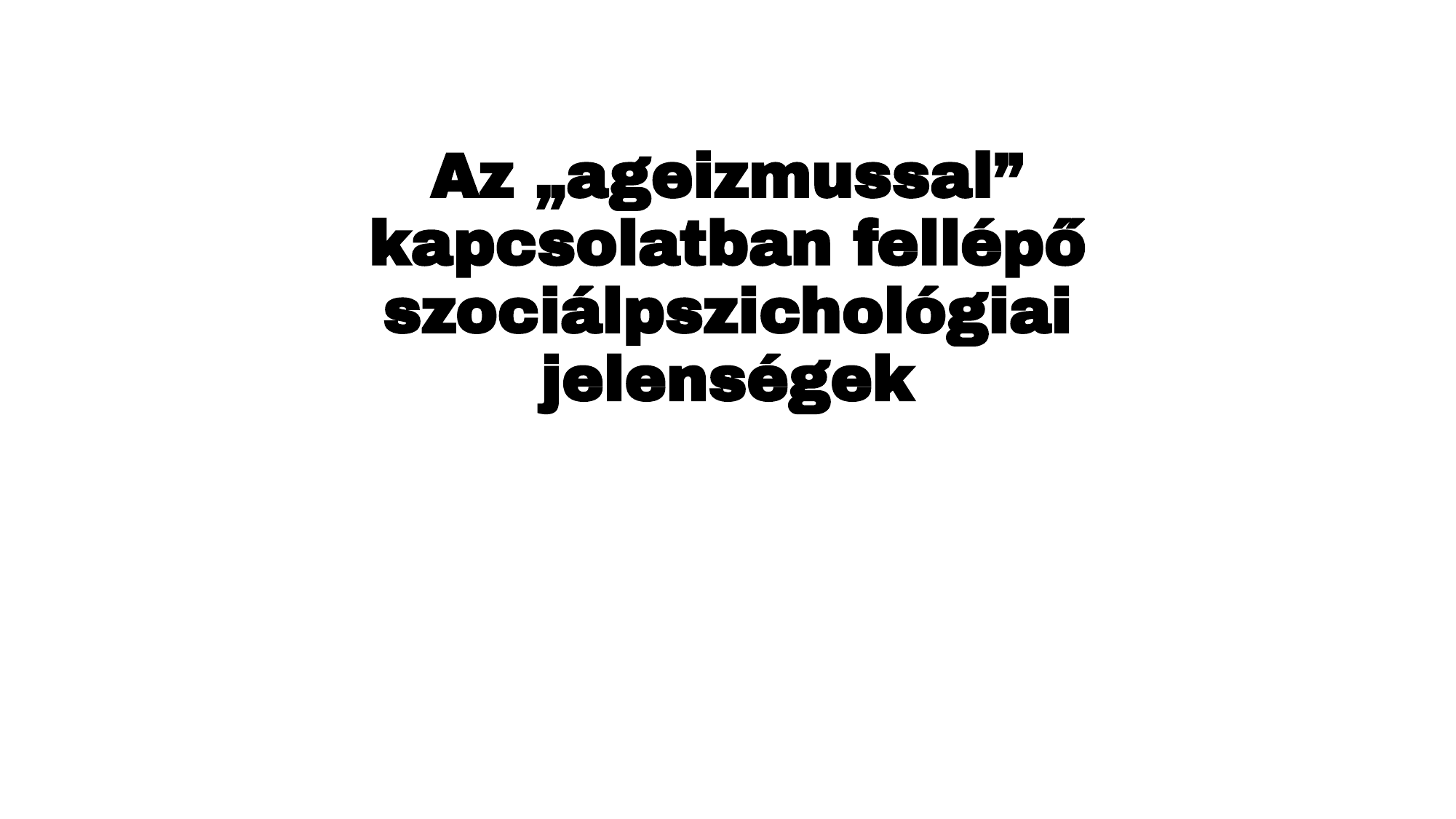

# Az „ageizmussal” kapcsolatban fellépő szociálpszichológiai jelenségek